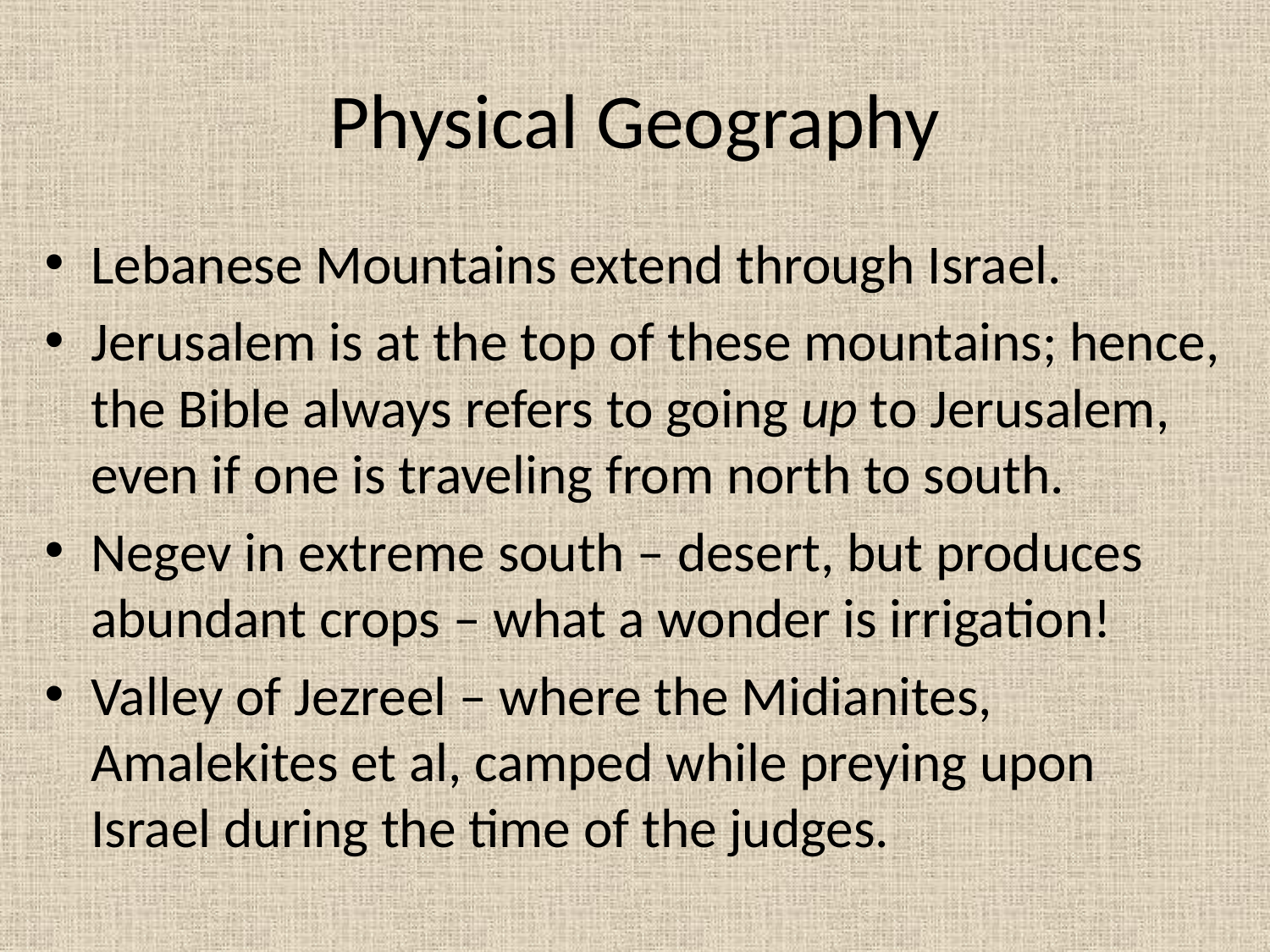

# Physical Geography
Lebanese Mountains extend through Israel.
Jerusalem is at the top of these mountains; hence, the Bible always refers to going up to Jerusalem, even if one is traveling from north to south.
Negev in extreme south – desert, but produces abundant crops – what a wonder is irrigation!
Valley of Jezreel – where the Midianites, Amalekites et al, camped while preying upon Israel during the time of the judges.